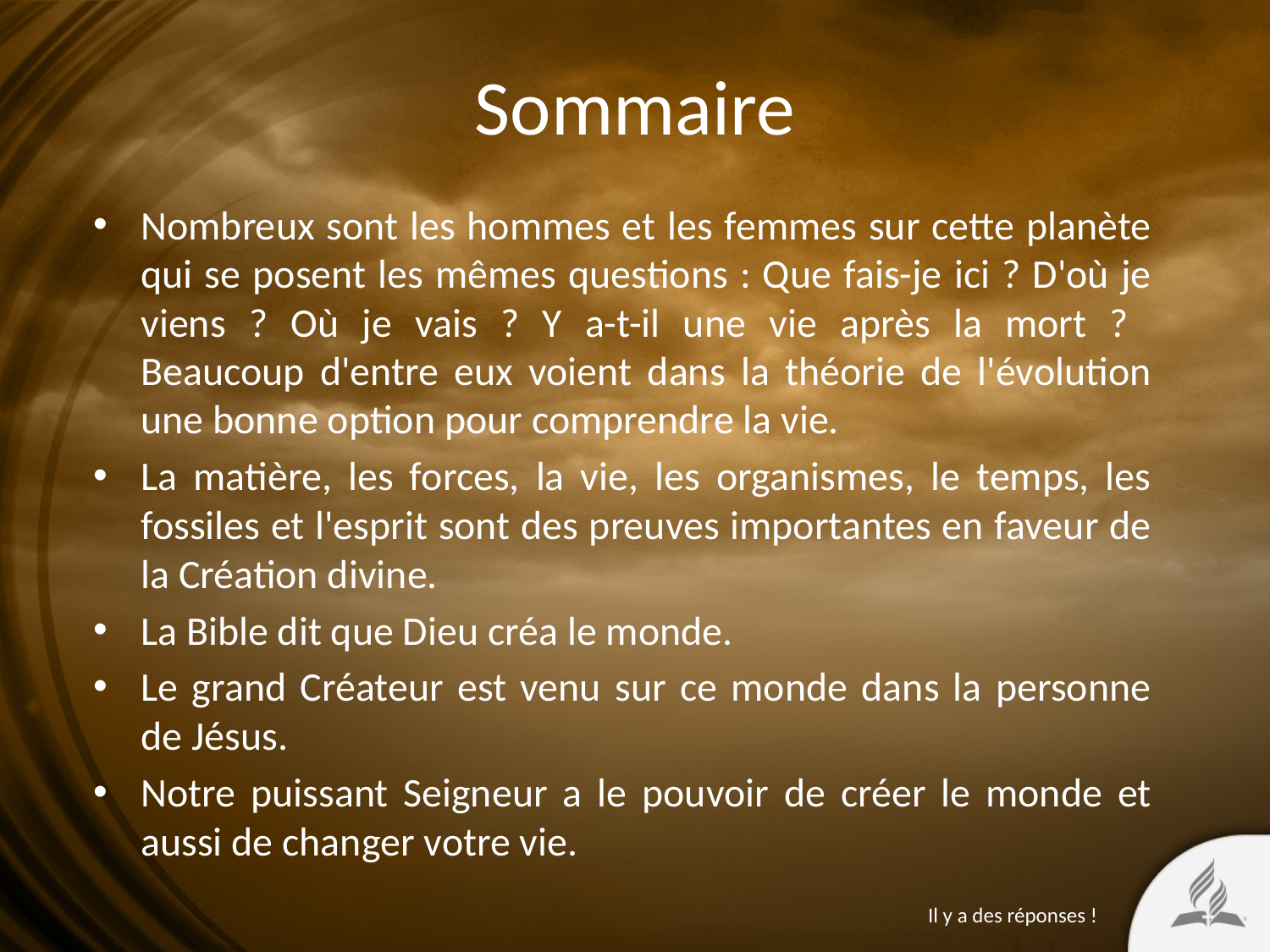

# Sommaire
Nombreux sont les hommes et les femmes sur cette planète qui se posent les mêmes questions : Que fais-je ici ? D'où je viens ? Où je vais ? Y a-t-il une vie après la mort ?
Beaucoup d'entre eux voient dans la théorie de l'évolution une bonne option pour comprendre la vie.
La matière, les forces, la vie, les organismes, le temps, les fossiles et l'esprit sont des preuves importantes en faveur de la Création divine.
La Bible dit que Dieu créa le monde.
Le grand Créateur est venu sur ce monde dans la personne de Jésus.
Notre puissant Seigneur a le pouvoir de créer le monde et aussi de changer votre vie.
Il y a des réponses !